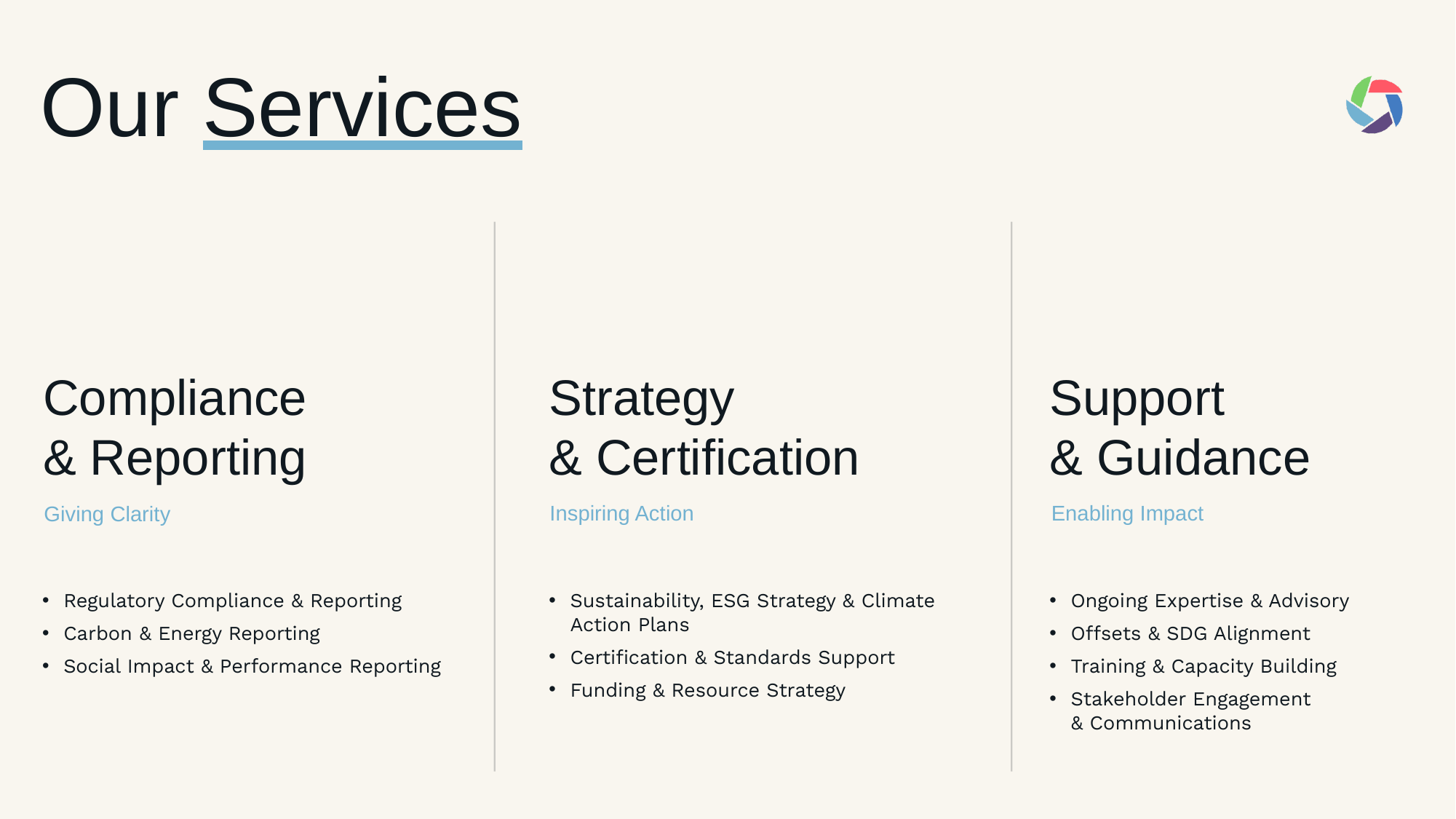

# Our Services
Strategy
& Certification
Support
& Guidance
Compliance
& Reporting
Enabling Impact
Inspiring Action
Giving Clarity
Regulatory Compliance & Reporting
Carbon & Energy Reporting
Social Impact & Performance Reporting
Sustainability, ESG Strategy & Climate Action Plans
Certification & Standards Support
Funding & Resource Strategy
Ongoing Expertise & Advisory
Offsets & SDG Alignment
Training & Capacity Building
Stakeholder Engagement
& Communications